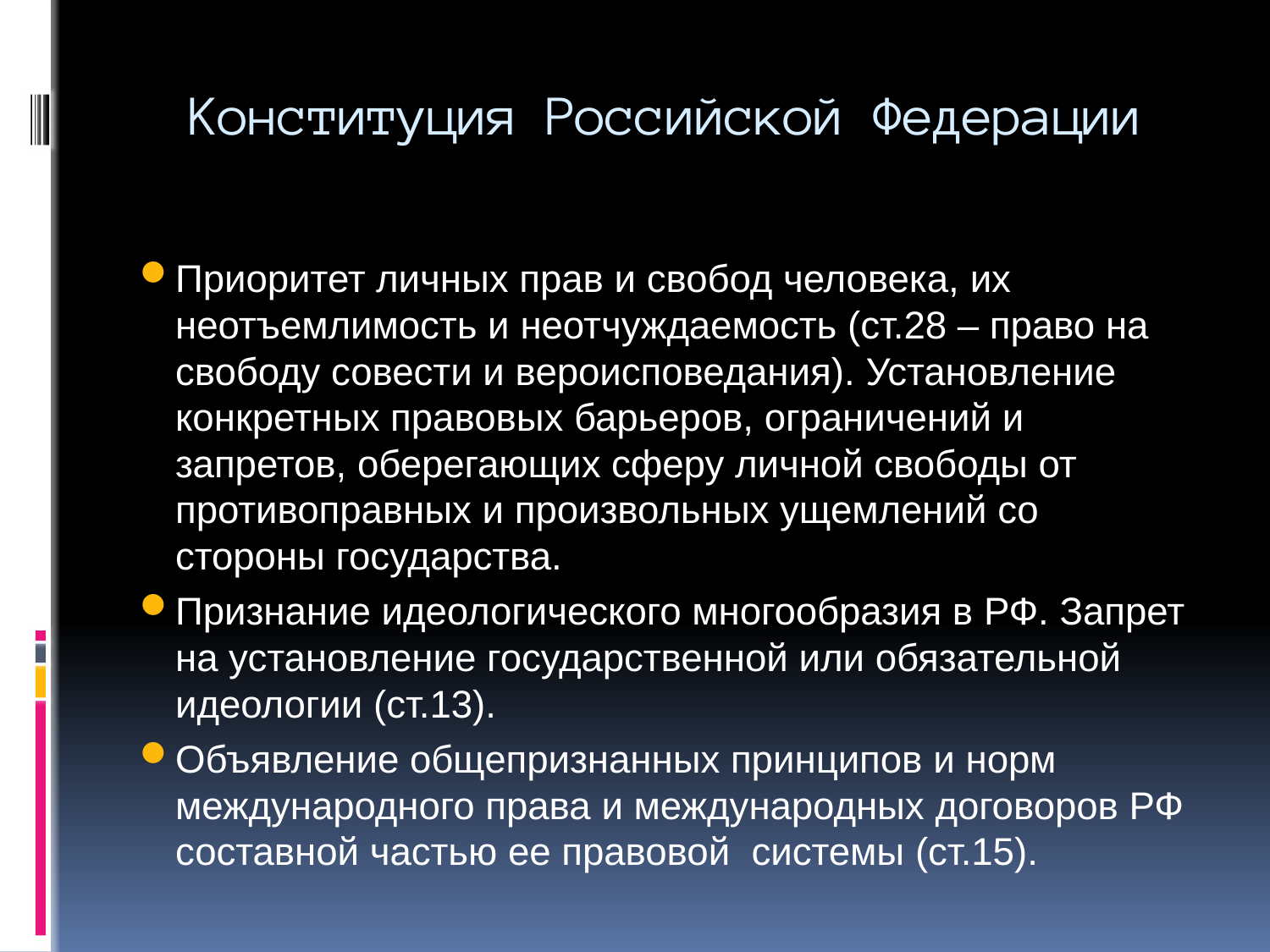

# Конституция Российской Федерации
Приоритет личных прав и свобод человека, их неотъемлимость и неотчуждаемость (ст.28 – право на свободу совести и вероисповедания). Установление конкретных правовых барьеров, ограничений и запретов, оберегающих сферу личной свободы от противоправных и произвольных ущемлений со стороны государства.
Признание идеологического многообразия в РФ. Запрет на установление государственной или обязательной идеологии (ст.13).
Объявление общепризнанных принципов и норм международного права и международных договоров РФ составной частью ее правовой  системы (ст.15).